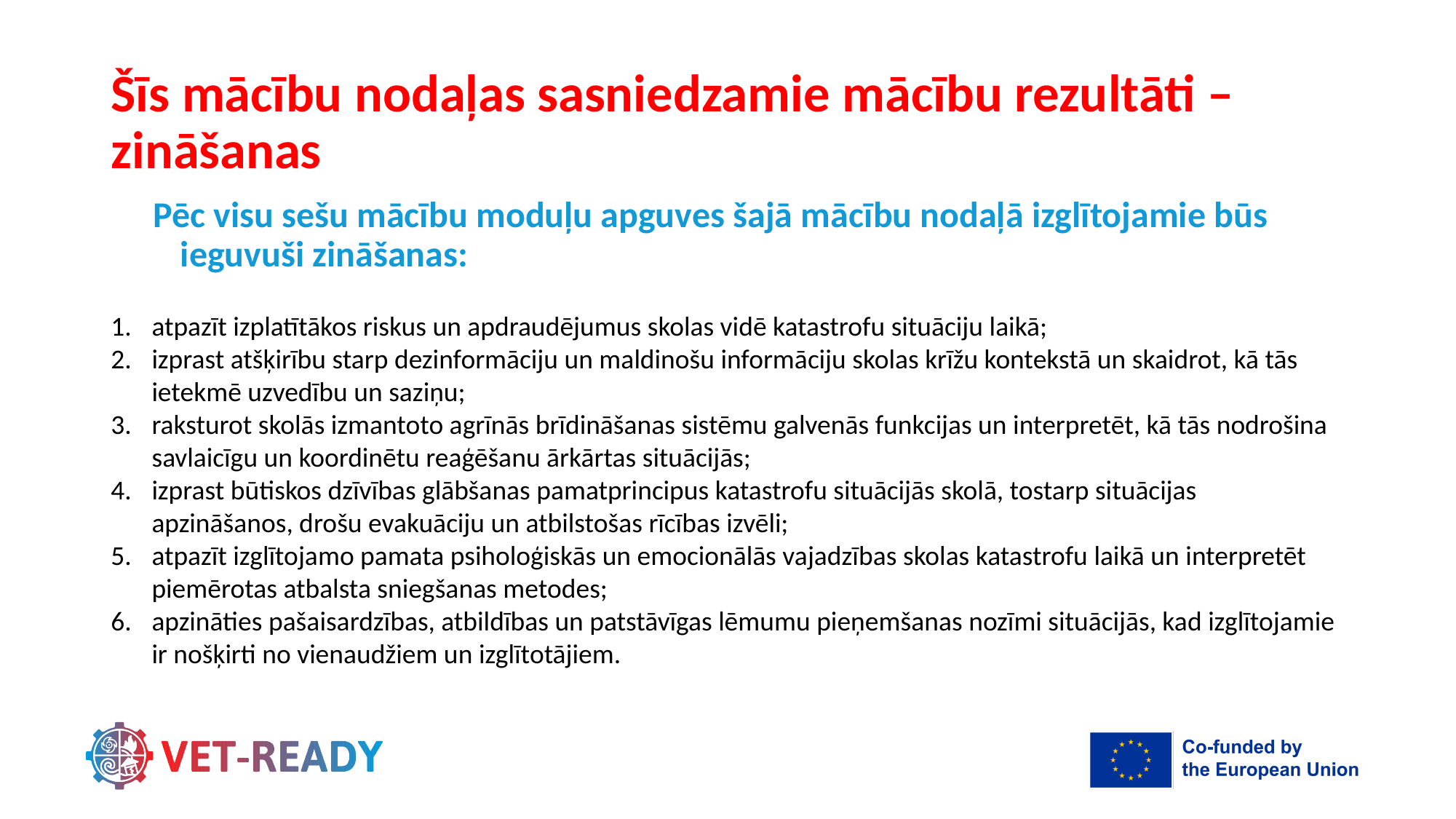

# Šīs mācību nodaļas sasniedzamie mācību rezultāti – zināšanas
Pēc visu sešu mācību moduļu apguves šajā mācību nodaļā izglītojamie būs ieguvuši zināšanas:
atpazīt izplatītākos riskus un apdraudējumus skolas vidē katastrofu situāciju laikā;
izprast atšķirību starp dezinformāciju un maldinošu informāciju skolas krīžu kontekstā un skaidrot, kā tās ietekmē uzvedību un saziņu;
raksturot skolās izmantoto agrīnās brīdināšanas sistēmu galvenās funkcijas un interpretēt, kā tās nodrošina savlaicīgu un koordinētu reaģēšanu ārkārtas situācijās;
izprast būtiskos dzīvības glābšanas pamatprincipus katastrofu situācijās skolā, tostarp situācijas apzināšanos, drošu evakuāciju un atbilstošas rīcības izvēli;
atpazīt izglītojamo pamata psiholoģiskās un emocionālās vajadzības skolas katastrofu laikā un interpretēt piemērotas atbalsta sniegšanas metodes;
apzināties pašaisardzības, atbildības un patstāvīgas lēmumu pieņemšanas nozīmi situācijās, kad izglītojamie ir nošķirti no vienaudžiem un izglītotājiem.